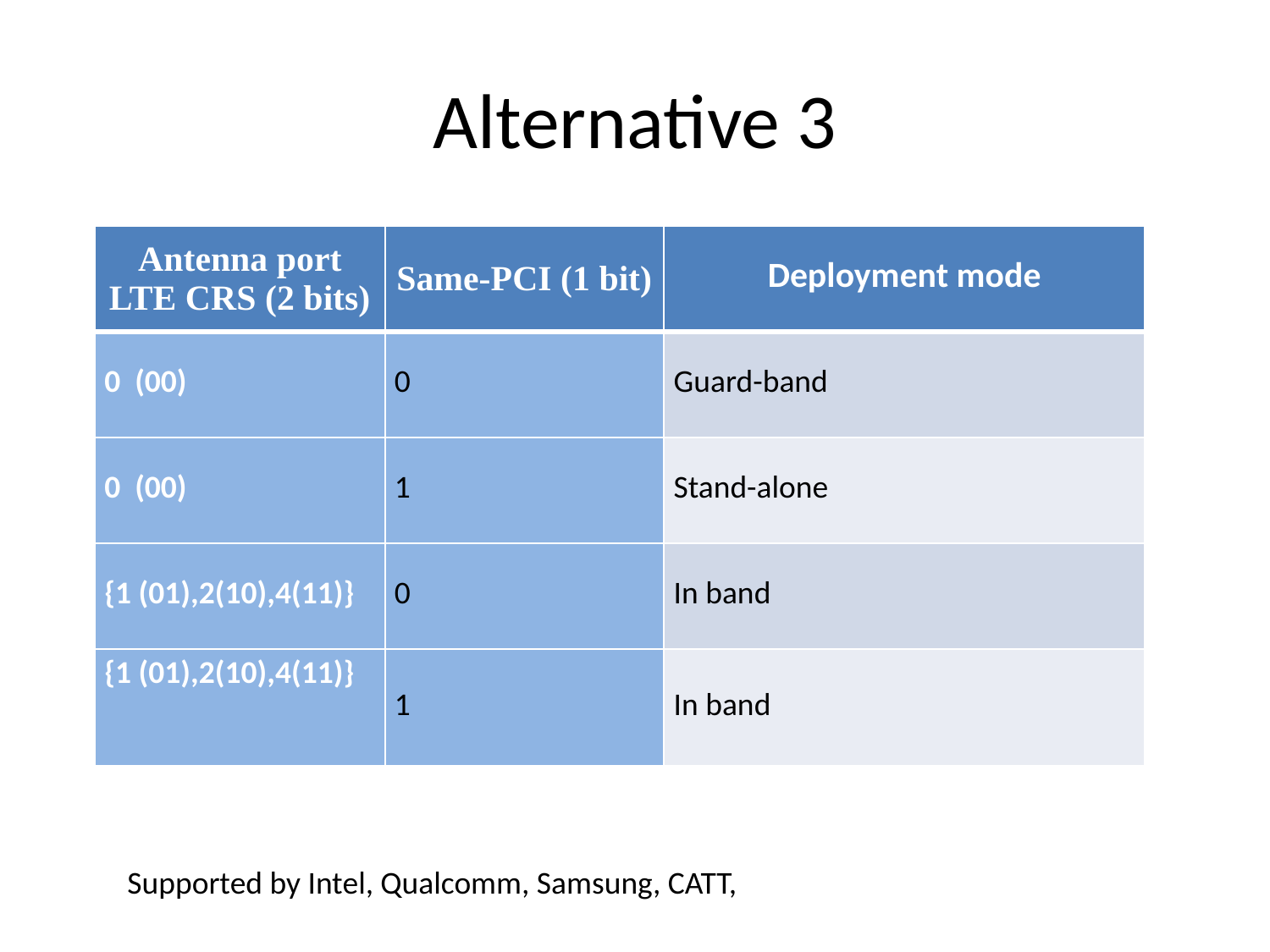

# Alternative 3

| Antenna port LTE CRS (2 bits) | Same-PCI (1 bit) | Deployment mode |
| --- | --- | --- |
| 0 (00) | 0 | Guard-band |
| 0 (00) | 1 | Stand-alone |
| {1 (01),2(10),4(11)} | 0 | In band |
| {1 (01),2(10),4(11)} | 1 | In band |
Supported by Intel, Qualcomm, Samsung, CATT,